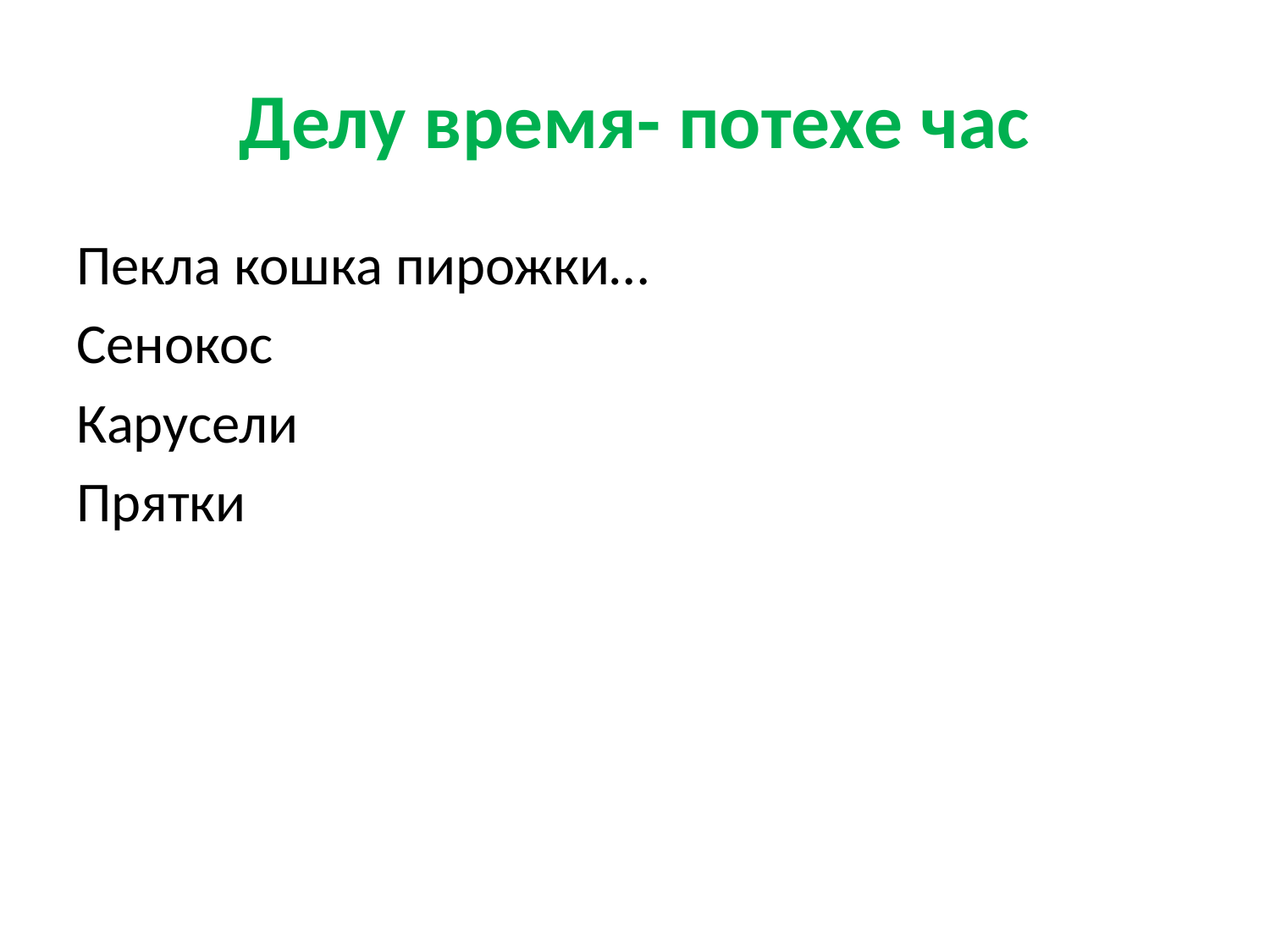

# Делу время- потехе час
Пекла кошка пирожки…
Сенокос
Карусели
Прятки